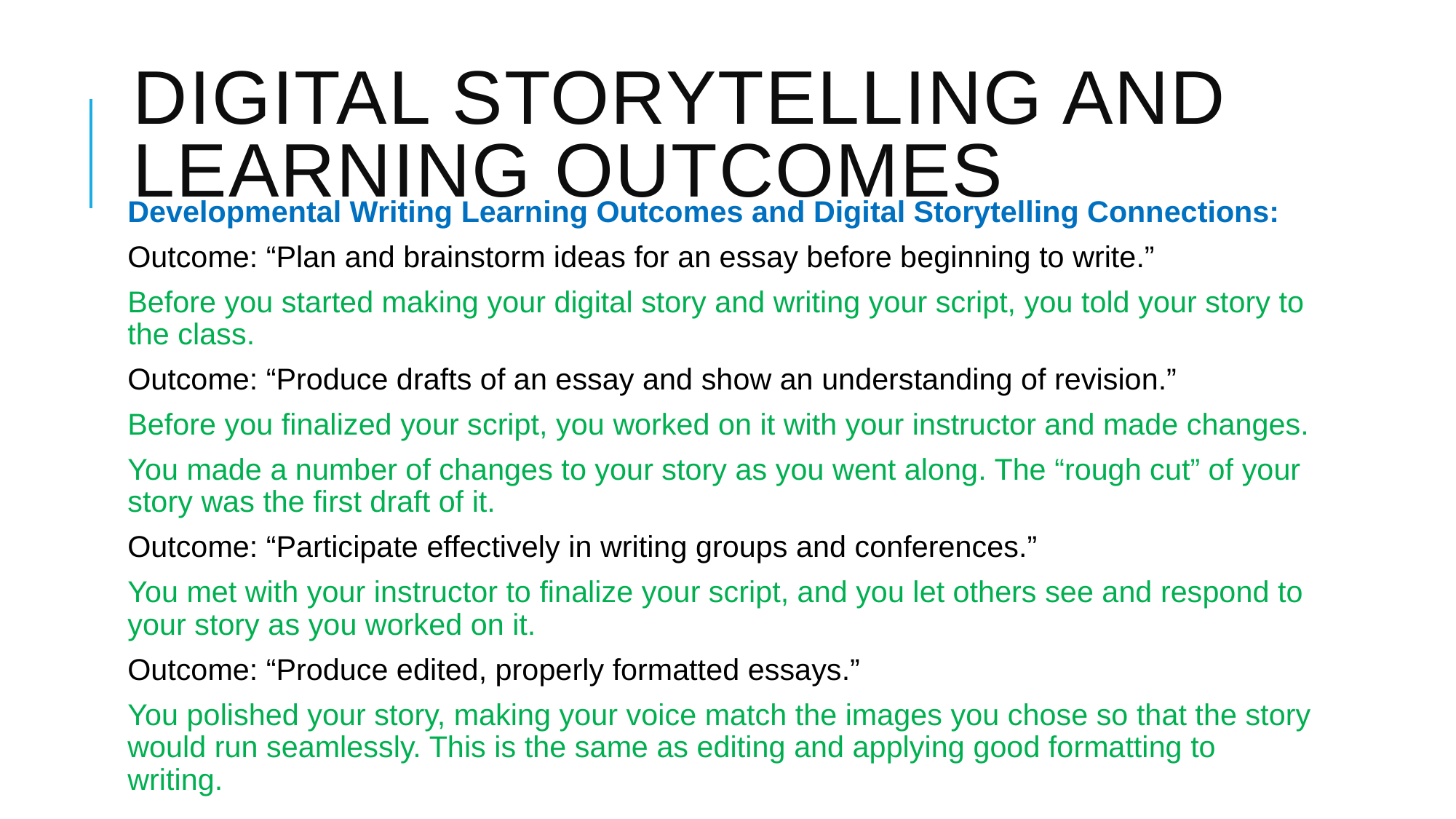

# Digital Storytelling and Learning OUTCOMES
Developmental Writing Learning Outcomes and Digital Storytelling Connections:
Outcome: “Plan and brainstorm ideas for an essay before beginning to write.”
Before you started making your digital story and writing your script, you told your story to the class.
Outcome: “Produce drafts of an essay and show an understanding of revision.”
Before you finalized your script, you worked on it with your instructor and made changes.
You made a number of changes to your story as you went along. The “rough cut” of your story was the first draft of it.
Outcome: “Participate effectively in writing groups and conferences.”
You met with your instructor to finalize your script, and you let others see and respond to your story as you worked on it.
Outcome: “Produce edited, properly formatted essays.”
You polished your story, making your voice match the images you chose so that the story would run seamlessly. This is the same as editing and applying good formatting to writing.